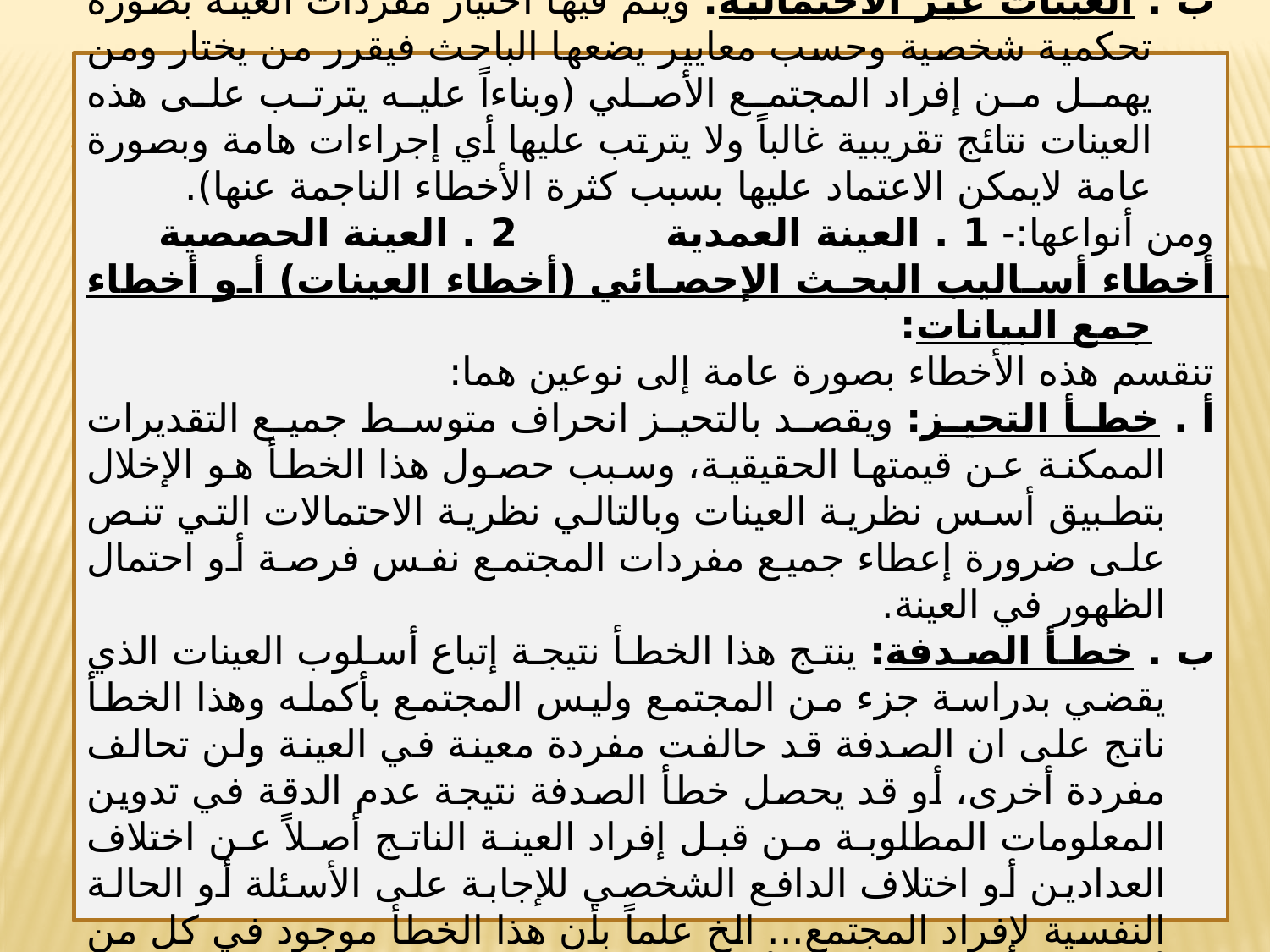

ب . العينات غير الاحتمالية: ويتم فيها اختيار مفردات العينة بصورة تحكمية شخصية وحسب معايير يضعها الباحث فيقرر من يختار ومن يهمل من إفراد المجتمع الأصلي (وبناءاً عليه يترتب على هذه العينات نتائج تقريبية غالباً ولا يترتب عليها أي إجراءات هامة وبصورة عامة لايمكن الاعتماد عليها بسبب كثرة الأخطاء الناجمة عنها).
ومن أنواعها:- 1 . العينة العمدية 			2 . العينة الحصصية
أخطاء أساليب البحث الإحصائي (أخطاء العينات) أو أخطاء جمع البيانات:
تنقسم هذه الأخطاء بصورة عامة إلى نوعين هما:
أ . خطأ التحيز: ويقصد بالتحيز انحراف متوسط جميع التقديرات الممكنة عن قيمتها الحقيقية، وسبب حصول هذا الخطأ هو الإخلال بتطبيق أسس نظرية العينات وبالتالي نظرية الاحتمالات التي تنص على ضرورة إعطاء جميع مفردات المجتمع نفس فرصة أو احتمال الظهور في العينة.
ب . خطأ الصدفة: ينتج هذا الخطأ نتيجة إتباع أسلوب العينات الذي يقضي بدراسة جزء من المجتمع وليس المجتمع بأكمله وهذا الخطأ ناتج على ان الصدفة قد حالفت مفردة معينة في العينة ولن تحالف مفردة أخرى، أو قد يحصل خطأ الصدفة نتيجة عدم الدقة في تدوين المعلومات المطلوبة من قبل إفراد العينة الناتج أصلاً عن اختلاف العدادين أو اختلاف الدافع الشخصي للإجابة على الأسئلة أو الحالة النفسية لإفراد المجتمع... الخ علماً بأن هذا الخطأ موجود في كل من أسلوب الحصر الشامل وأسلوب العينة.